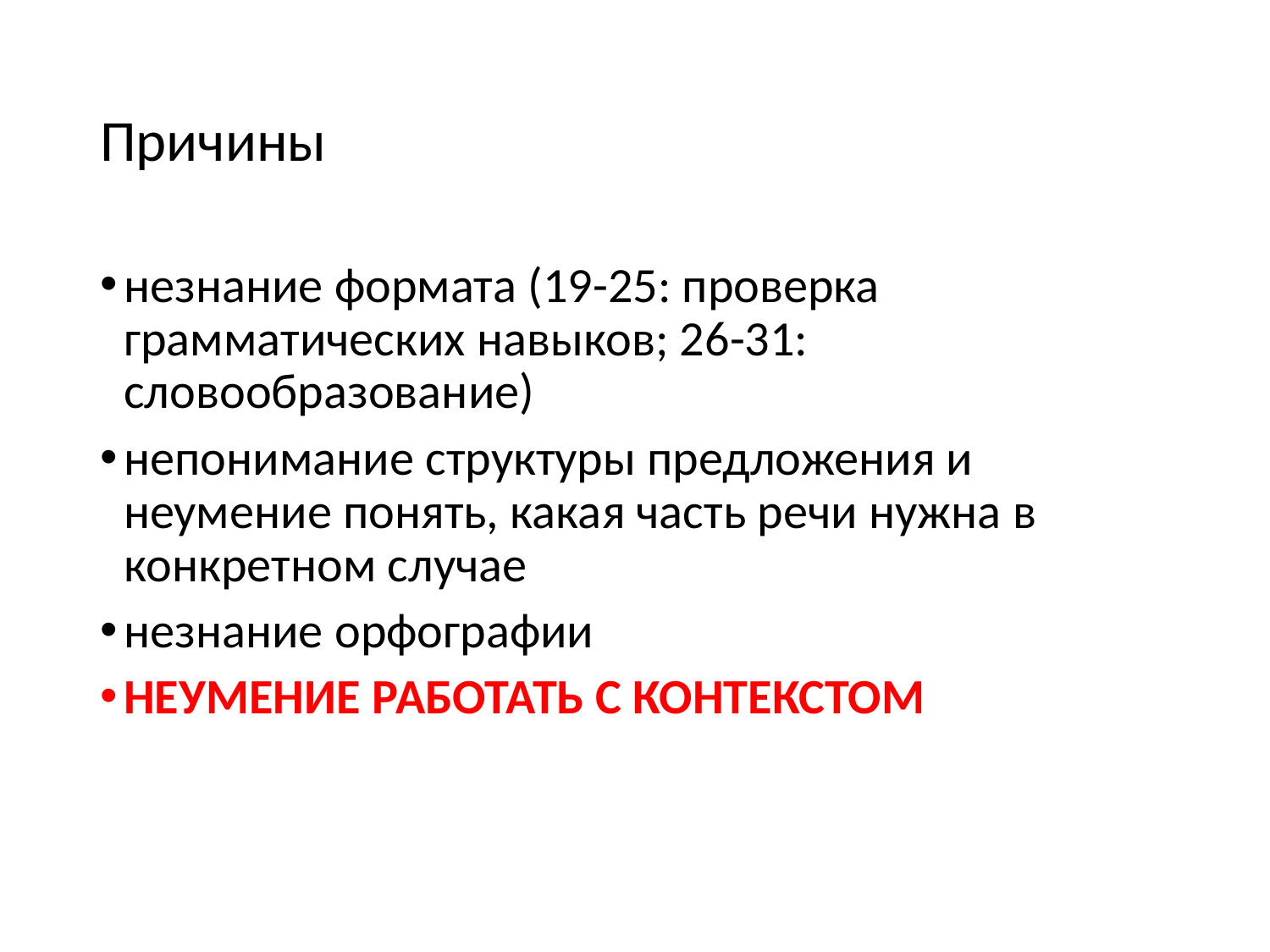

# Причины
незнание формата (19-25: проверка грамматических навыков; 26-31: словообразование)
непонимание структуры предложения и неумение понять, какая часть речи нужна в конкретном случае
незнание орфографии
НЕУМЕНИЕ РАБОТАТЬ С КОНТЕКСТОМ